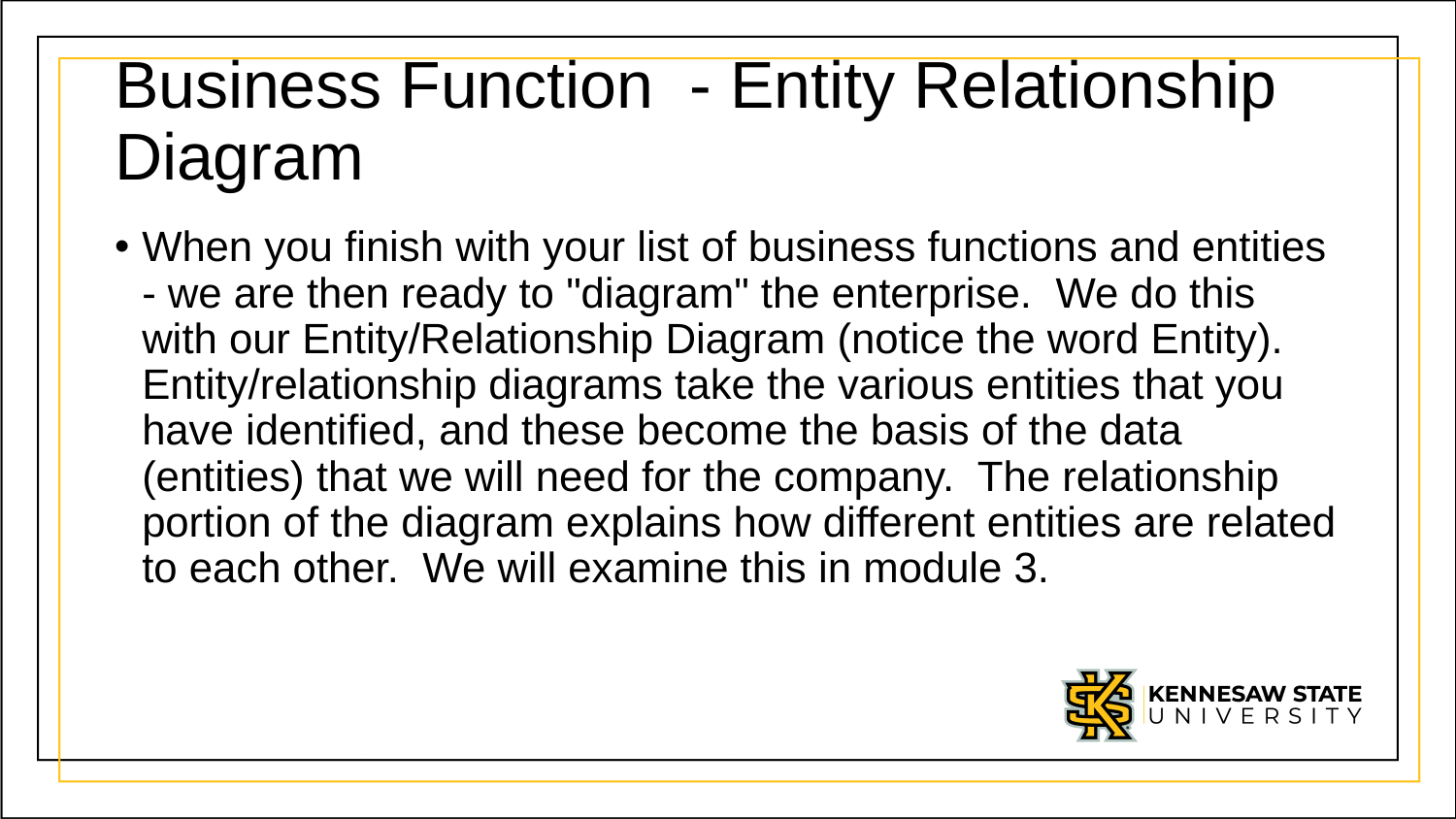

# Business Function  - Entity Relationship Diagram
When you finish with your list of business functions and entities - we are then ready to "diagram" the enterprise.  We do this with our Entity/Relationship Diagram (notice the word Entity).  Entity/relationship diagrams take the various entities that you have identified, and these become the basis of the data (entities) that we will need for the company.  The relationship portion of the diagram explains how different entities are related to each other.  We will examine this in module 3.